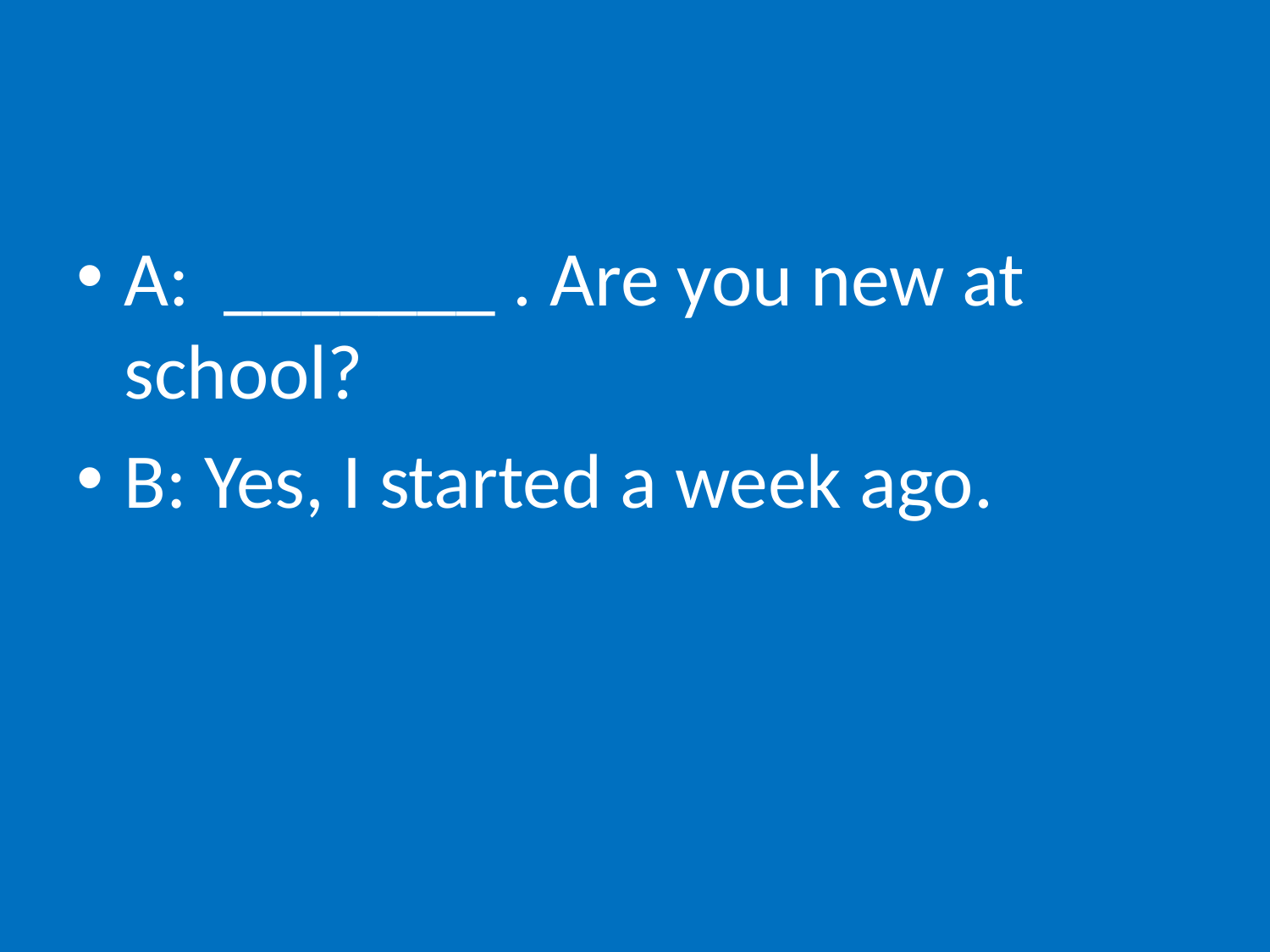

#
A:  _______ . Are you new at school?
B: Yes, I started a week ago.